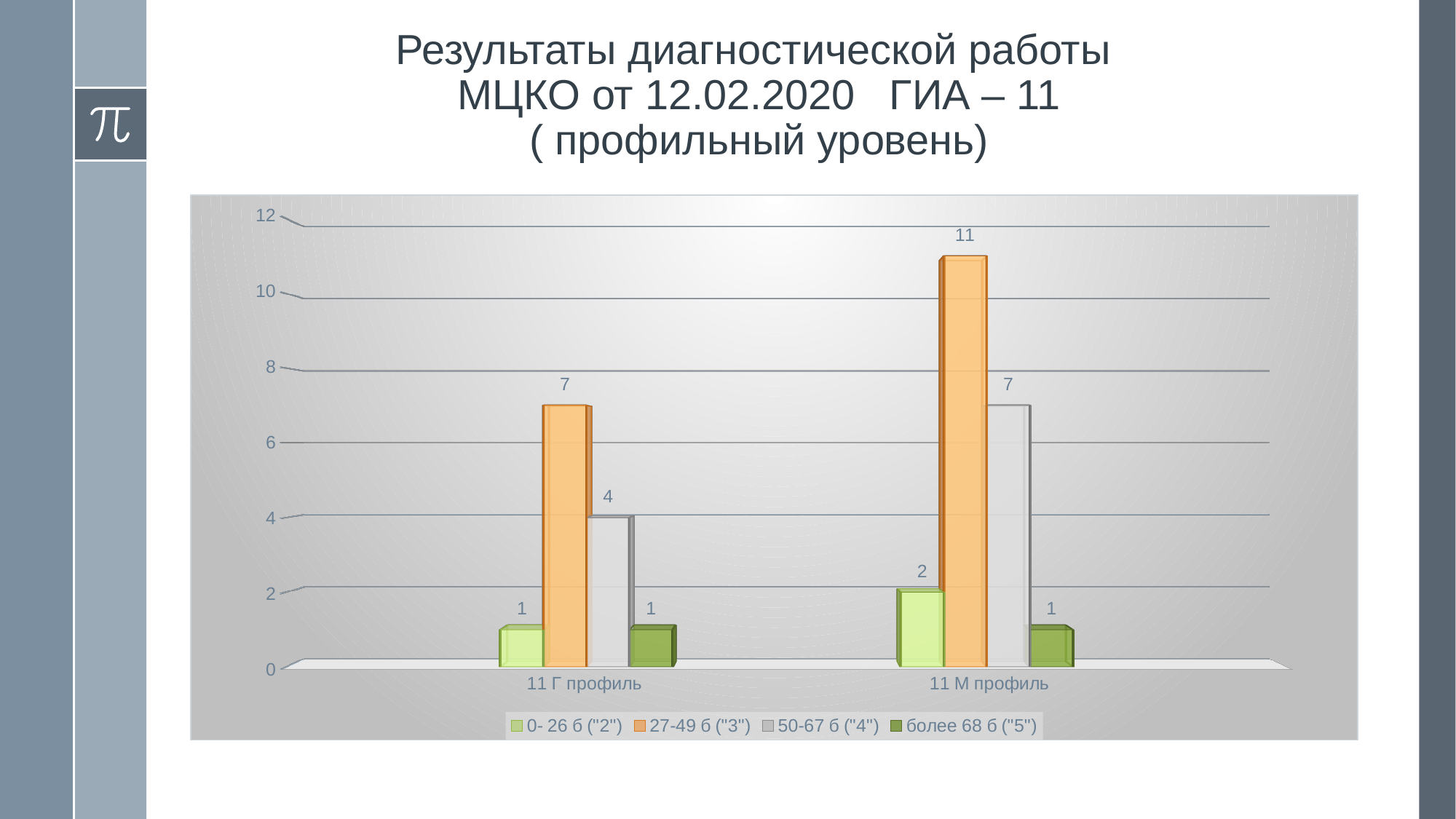

# Результаты диагностической работы МЦКО от 12.02.2020   ГИА – 11 ( профильный уровень)

[unsupported chart]